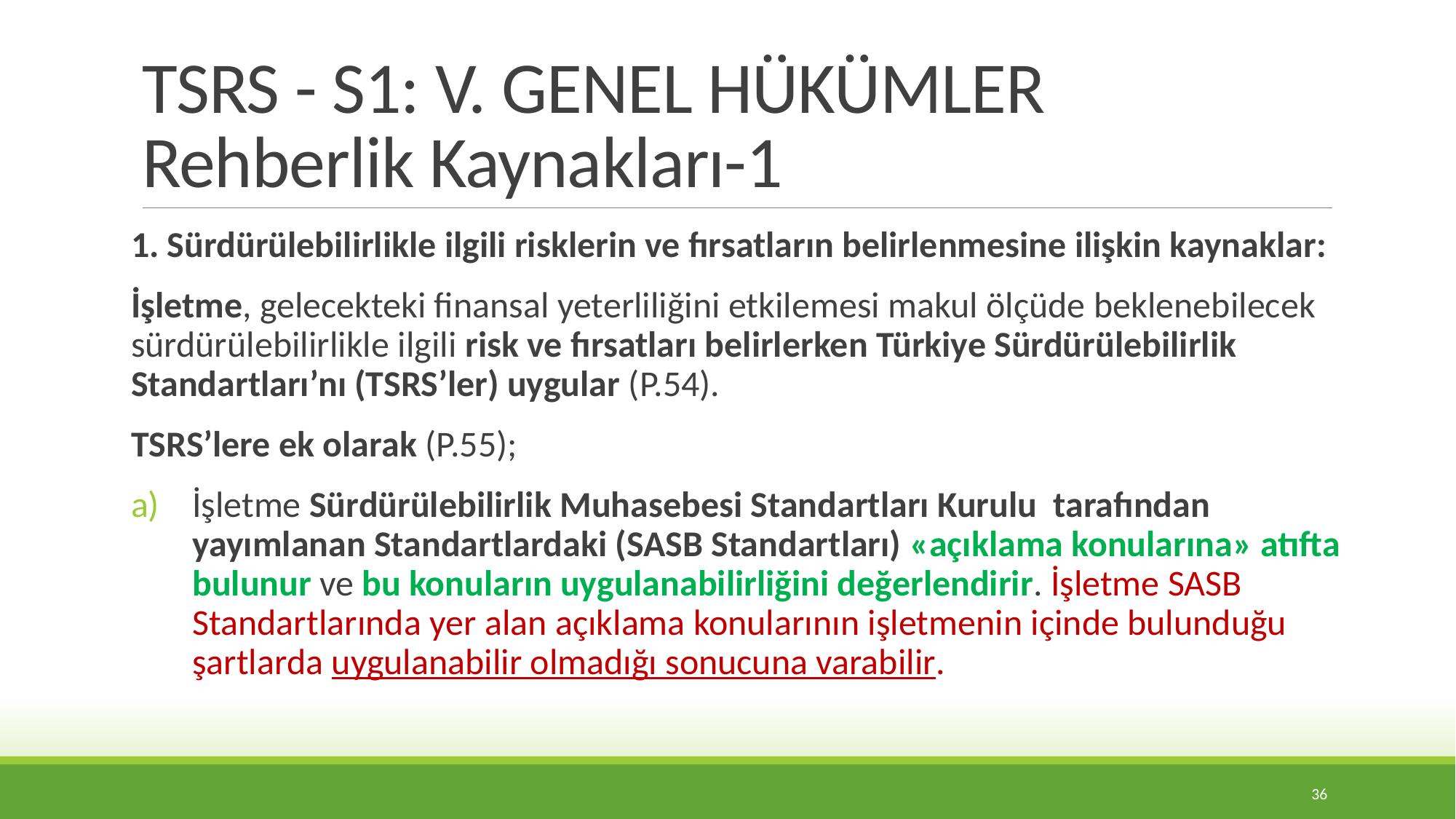

# TSRS - S1: V. GENEL HÜKÜMLER Rehberlik Kaynakları-1
1. Sürdürülebilirlikle ilgili risklerin ve fırsatların belirlenmesine ilişkin kaynaklar:
İşletme, gelecekteki finansal yeterliliğini etkilemesi makul ölçüde beklenebilecek sürdürülebilirlikle ilgili risk ve fırsatları belirlerken Türkiye Sürdürülebilirlik Standartları’nı (TSRS’ler) uygular (P.54).
TSRS’lere ek olarak (P.55);
İşletme Sürdürülebilirlik Muhasebesi Standartları Kurulu  tarafından yayımlanan Standartlardaki (SASB Standartları) «açıklama konularına» atıfta bulunur ve bu konuların uygulanabilirliğini değerlendirir. İşletme SASB Standartlarında yer alan açıklama konularının işletmenin içinde bulunduğu şartlarda uygulanabilir olmadığı sonucuna varabilir.

36